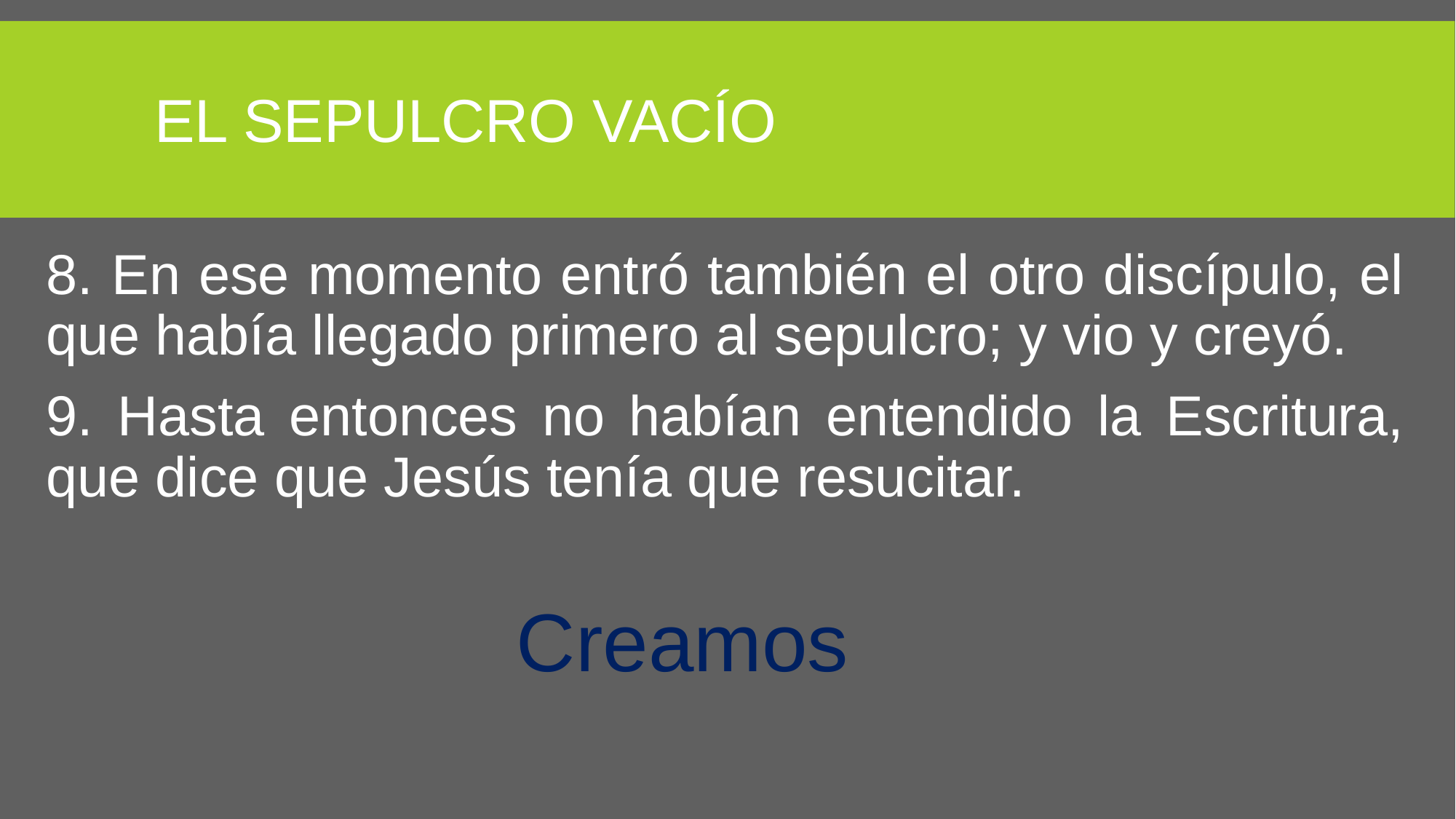

# El Sepulcro Vacío
8. En ese momento entró también el otro discípulo, el que había llegado primero al sepulcro; y vio y creyó.
9. Hasta entonces no habían entendido la Escritura, que dice que Jesús tenía que resucitar.
Creamos